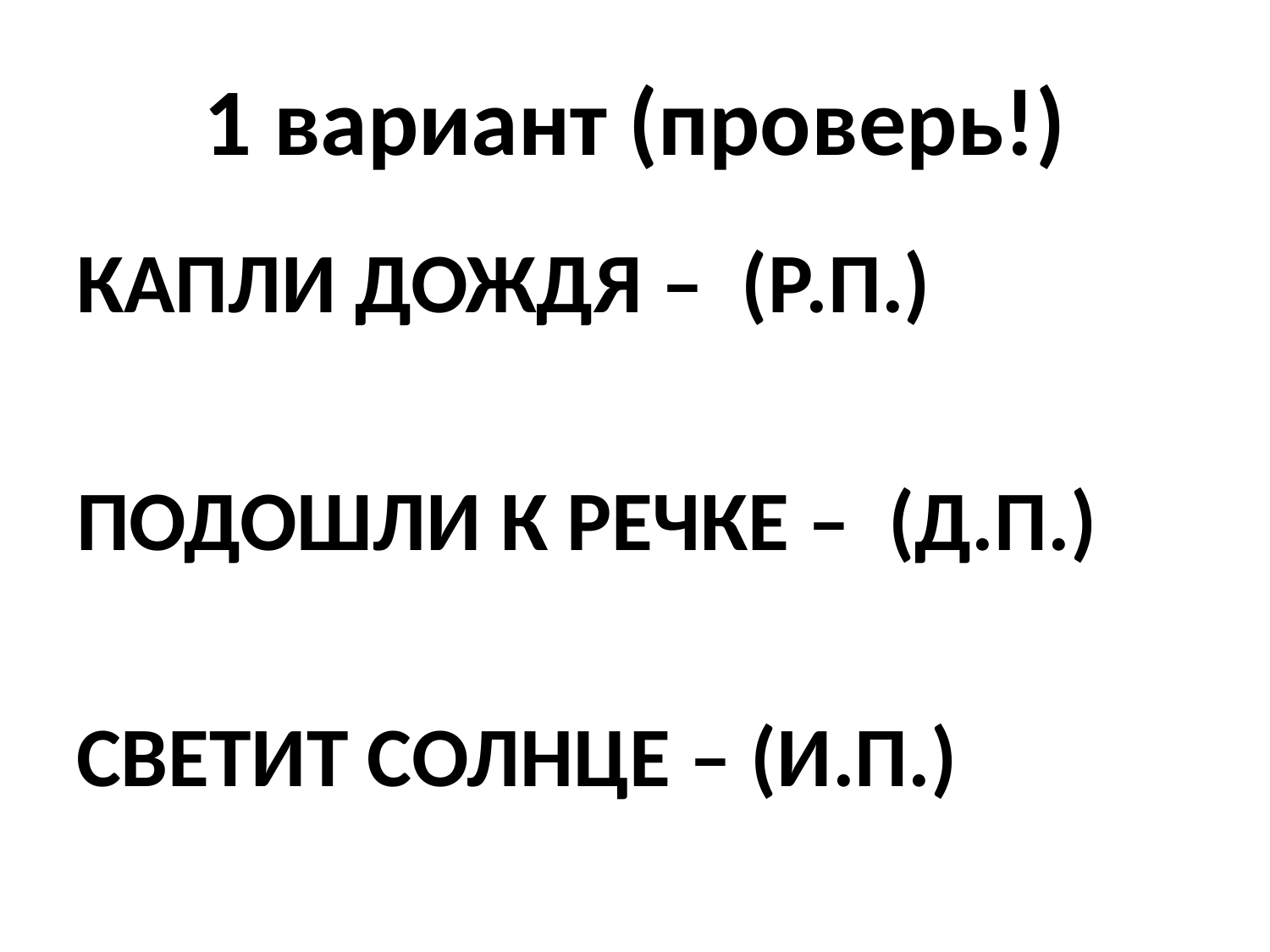

# 1 вариант (проверь!)
КАПЛИ ДОЖДЯ –  (Р.П.)

ПОДОШЛИ К РЕЧКЕ –  (Д.П.)

СВЕТИТ СОЛНЦЕ – (И.П.)